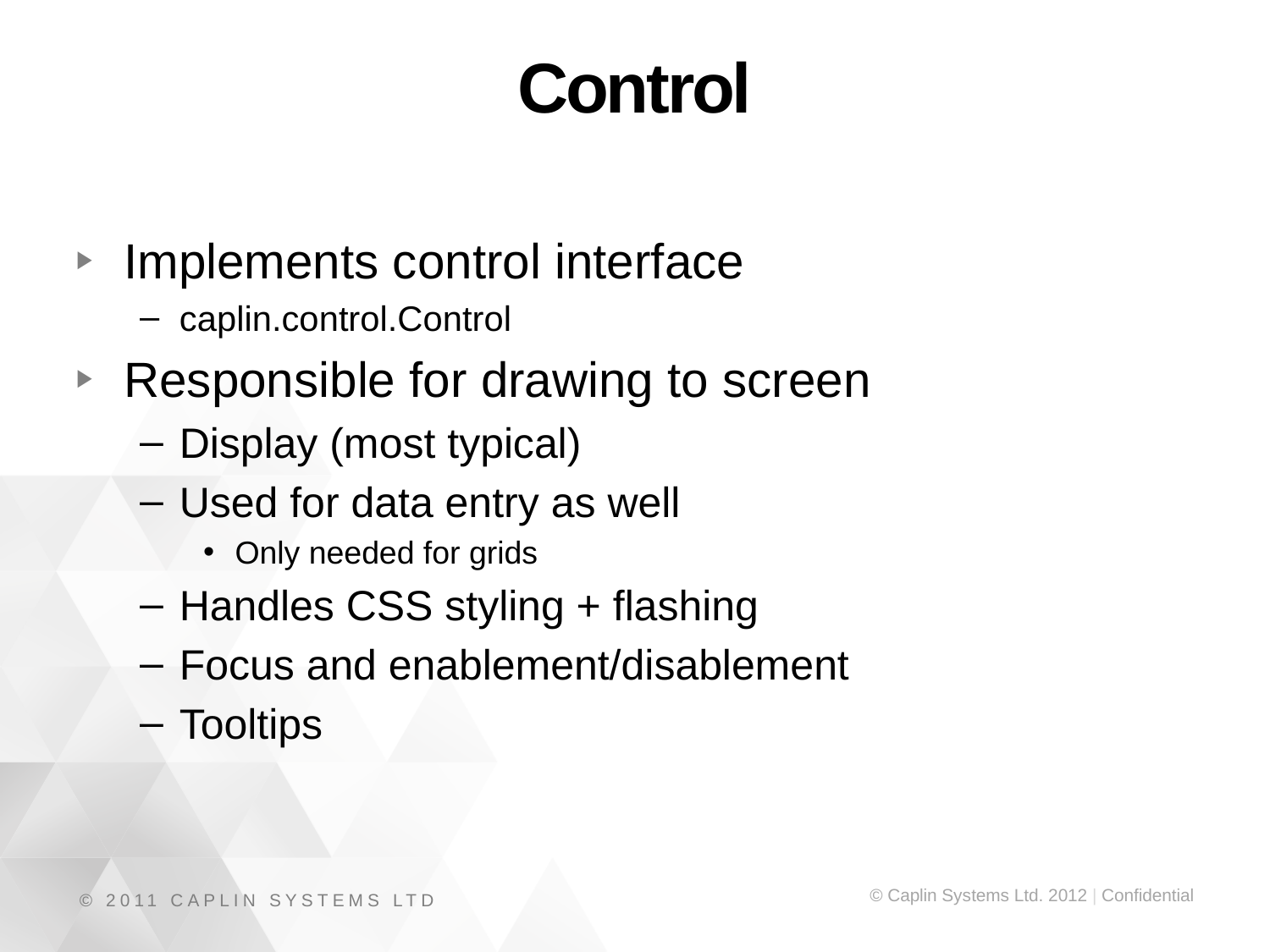

# Control
Implements control interface
caplin.control.Control
Responsible for drawing to screen
Display (most typical)
Used for data entry as well
Only needed for grids
Handles CSS styling + flashing
Focus and enablement/disablement
Tooltips

© 2011 CAPLIN SYSTEMS LTD